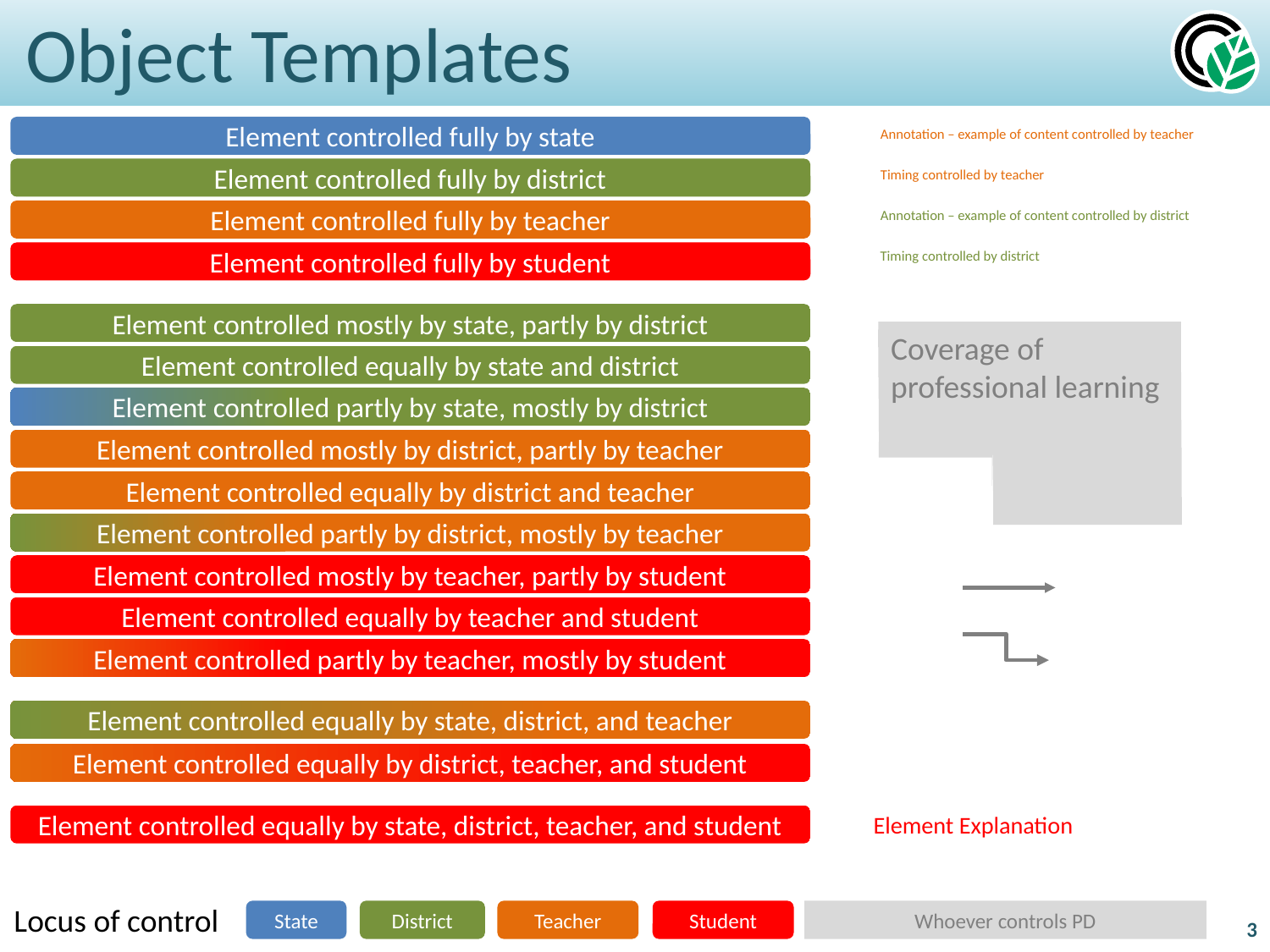

# Object Templates
Element controlled fully by state
Element controlled fully by district
Element controlled fully by teacher
Element controlled fully by student
Annotation – example of content controlled by teacher
Timing controlled by teacher
Annotation – example of content controlled by district
Timing controlled by district
Element controlled mostly by state, partly by district
Element controlled equally by state and district
Element controlled partly by state, mostly by district
Element controlled mostly by district, partly by teacher
Element controlled equally by district and teacher
Element controlled partly by district, mostly by teacher
Element controlled mostly by teacher, partly by student
Element controlled equally by teacher and student
Element controlled partly by teacher, mostly by student
Coverage of professional learning
Element controlled equally by state, district, and teacher
Element controlled equally by district, teacher, and student

Element Explanation

Element controlled equally by state, district, teacher, and student
Locus of control
State
District
Teacher
Student
Whoever controls PD